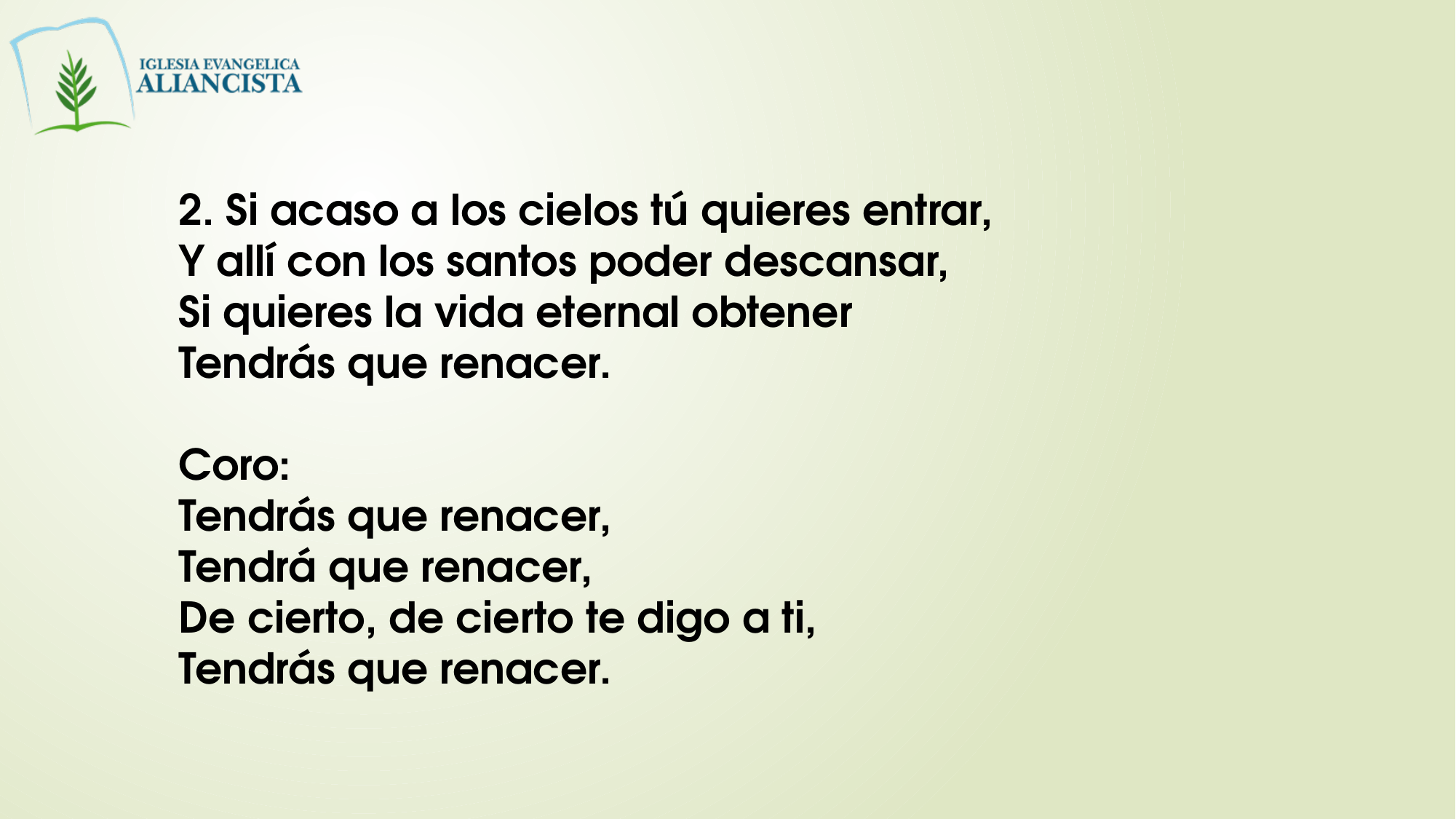

2. Si acaso a los cielos tú quieres entrar,
Y allí con los santos poder descansar,
Si quieres la vida eternal obtener
Tendrás que renacer.

Coro:
Tendrás que renacer,
Tendrá que renacer,
De cierto, de cierto te digo a ti,
Tendrás que renacer.